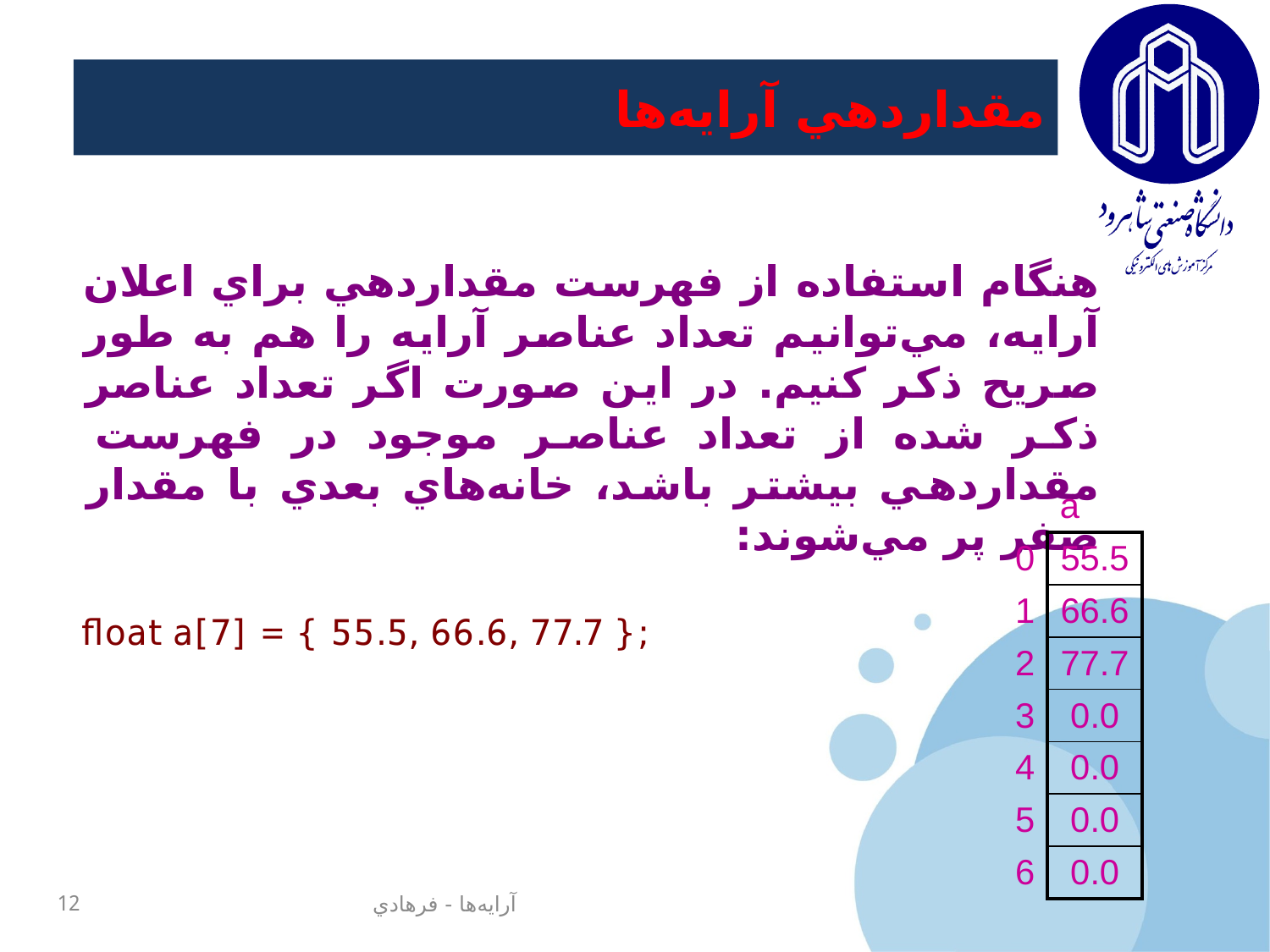

# مقداردهي آرايه‌ها
هنگام استفاده از فهرست مقداردهي براي اعلان آرايه، مي‌توانيم تعداد عناصر آرايه را هم به طور صريح ذکر کنيم. در اين صورت اگر تعداد عناصر ذکر شده از تعداد عناصر موجود در فهرست مقداردهي بيشتر باشد، خانه‌هاي بعدي با مقدار صفر پر مي‌شوند:

float a[7] = { 55.5, 66.6, 77.7 };
|  | a |
| --- | --- |
| 0 | 55.5 |
| 1 | 66.6 |
| 2 | 77.7 |
| 3 | 0.0 |
| 4 | 0.0 |
| 5 | 0.0 |
| 6 | 0.0 |
12
آرايه‌ها - فرهادي